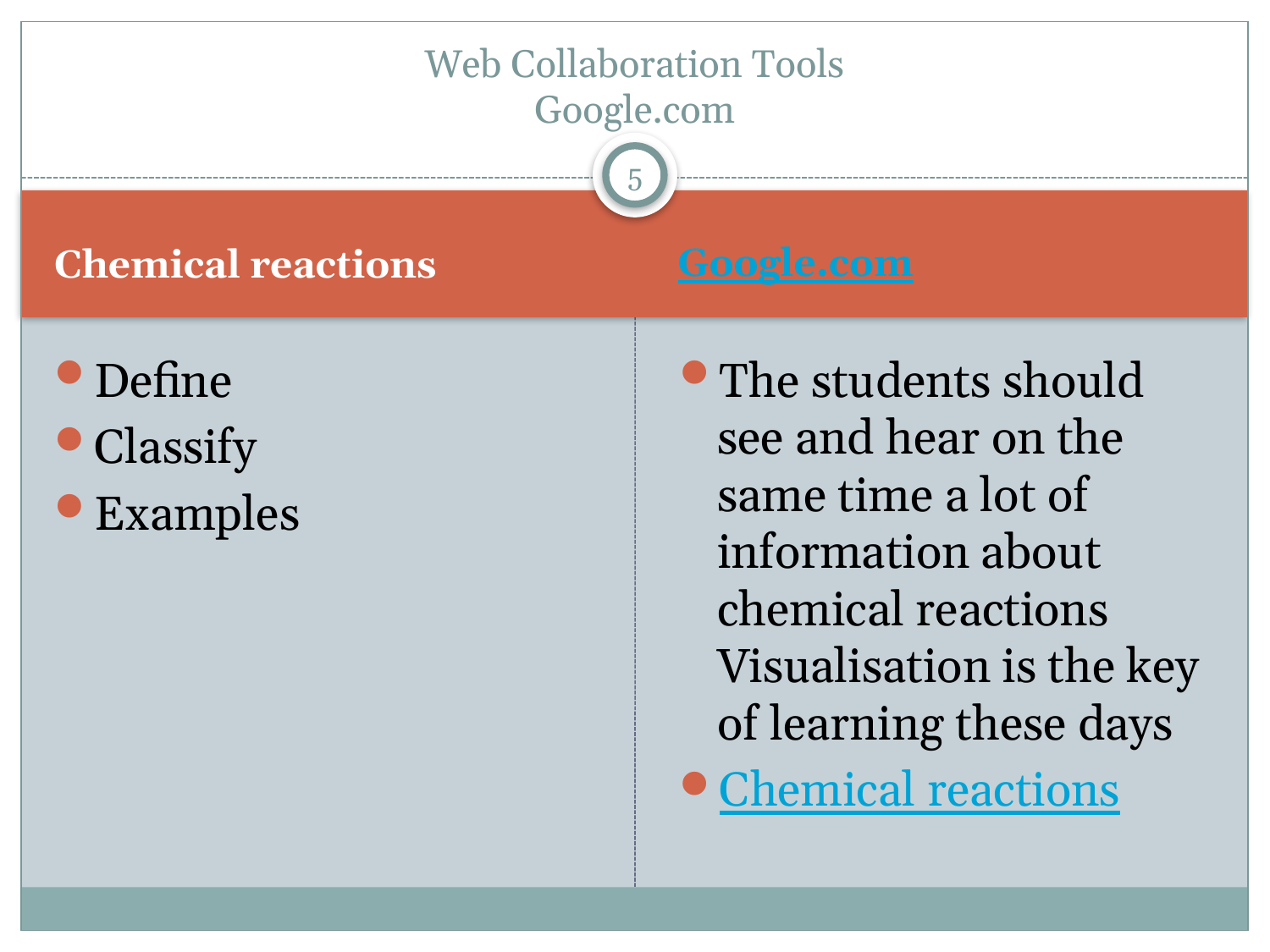

# Web Collaboration Tools Google.com
5
Chemical reactions
Google.com
Define
Classify
Examples

The students should see and hear on the same time a lot of information about chemical reactions Visualisation is the key of learning these days
Chemical reactions